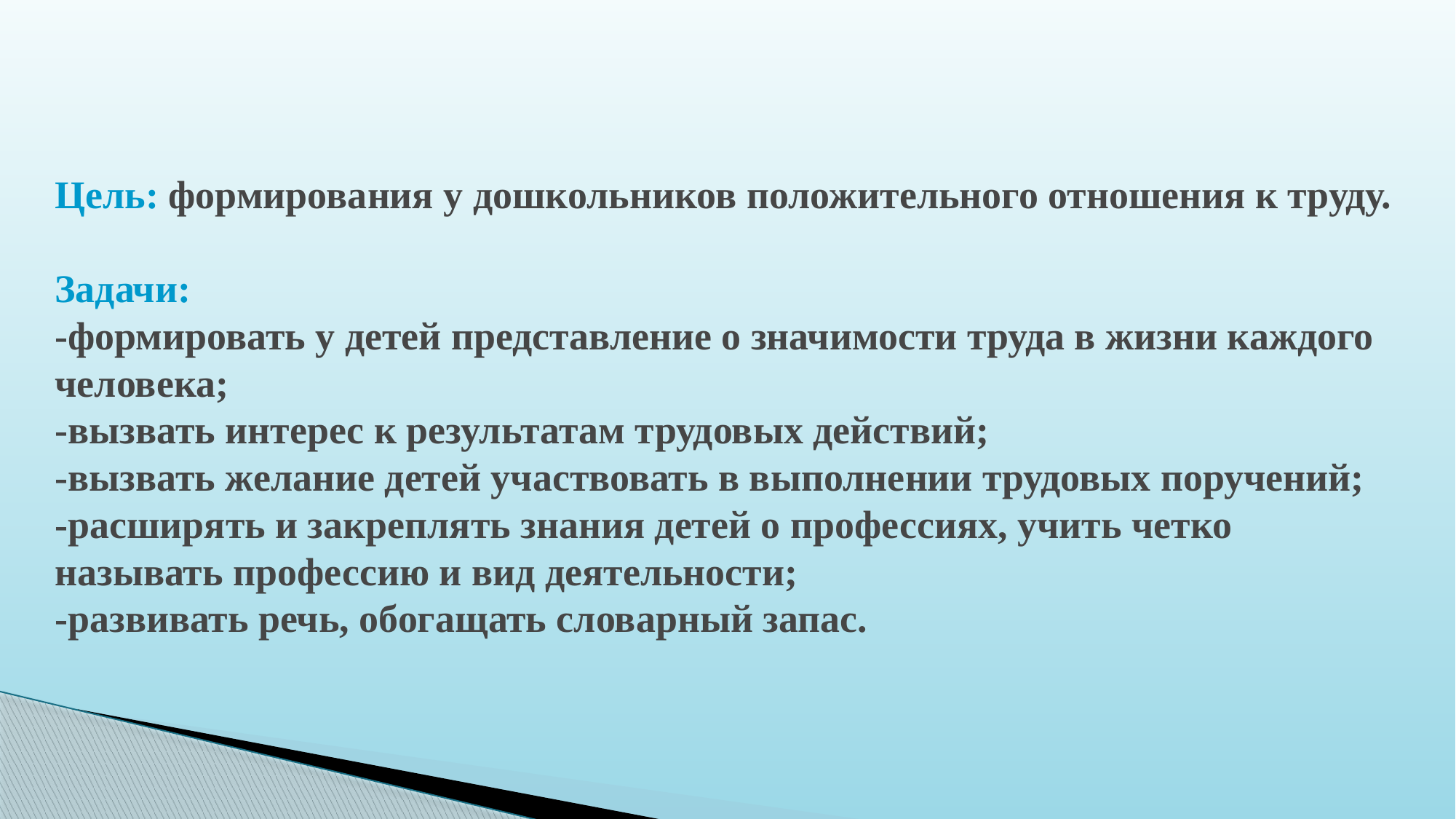

# Цель: формирования у дошкольников положительного отношения к труду. Задачи: -формировать у детей представление о значимости труда в жизни каждого человека; -вызвать интерес к результатам трудовых действий; -вызвать желание детей участвовать в выполнении трудовых поручений; -расширять и закреплять знания детей о профессиях, учить четко называть профессию и вид деятельности; -развивать речь, обогащать словарный запас.